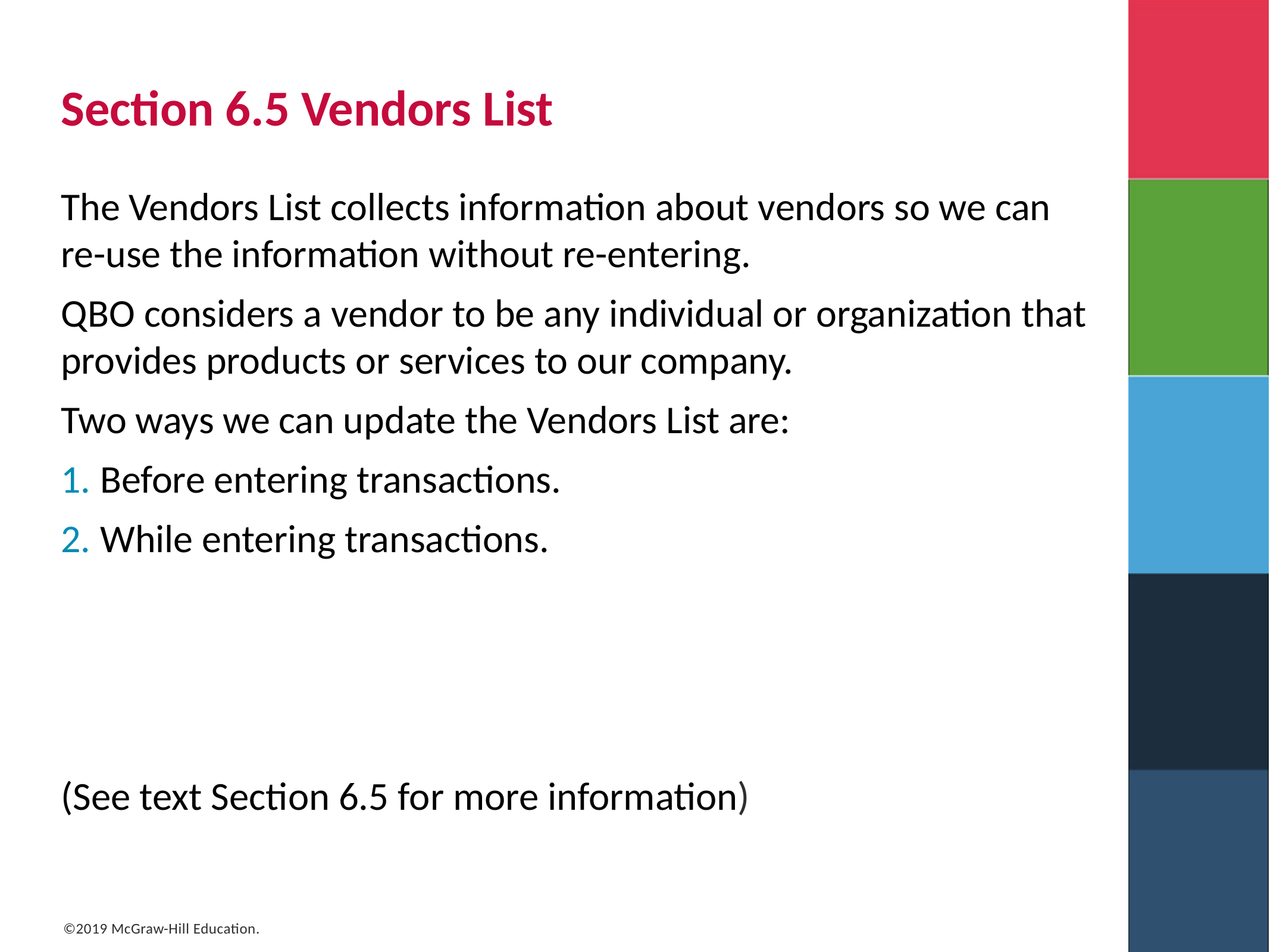

# Section 6.5 Vendors List
The Vendors List collects information about vendors so we can re-use the information without re-entering.
Q B O considers a vendor to be any individual or organization that provides products or services to our company.
Two ways we can update the Vendors List are:
Before entering transactions.
While entering transactions.
(See text Section 6.5 for more information)